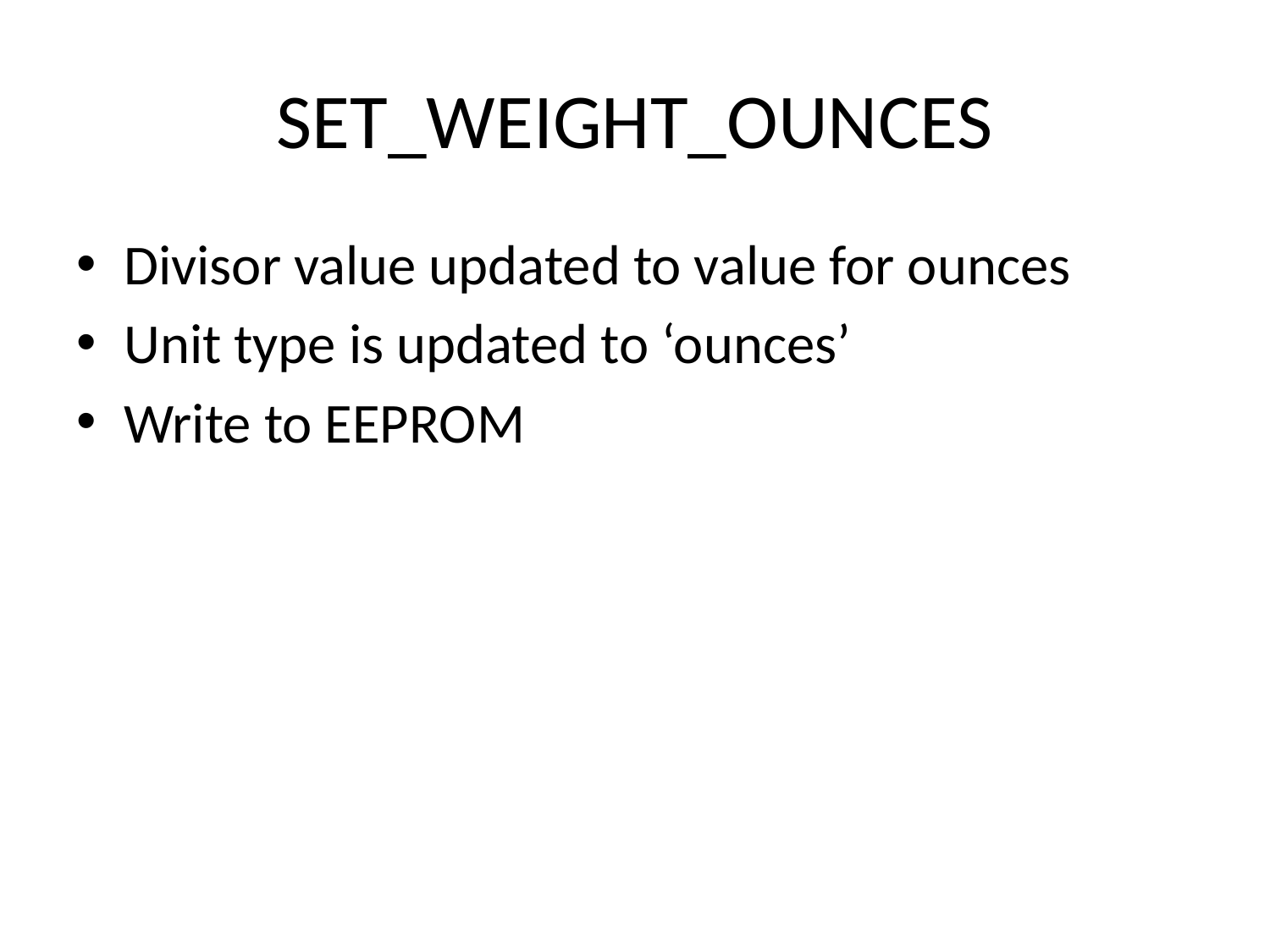

# SET_WEIGHT_OUNCES
Divisor value updated to value for ounces
Unit type is updated to ‘ounces’
Write to EEPROM